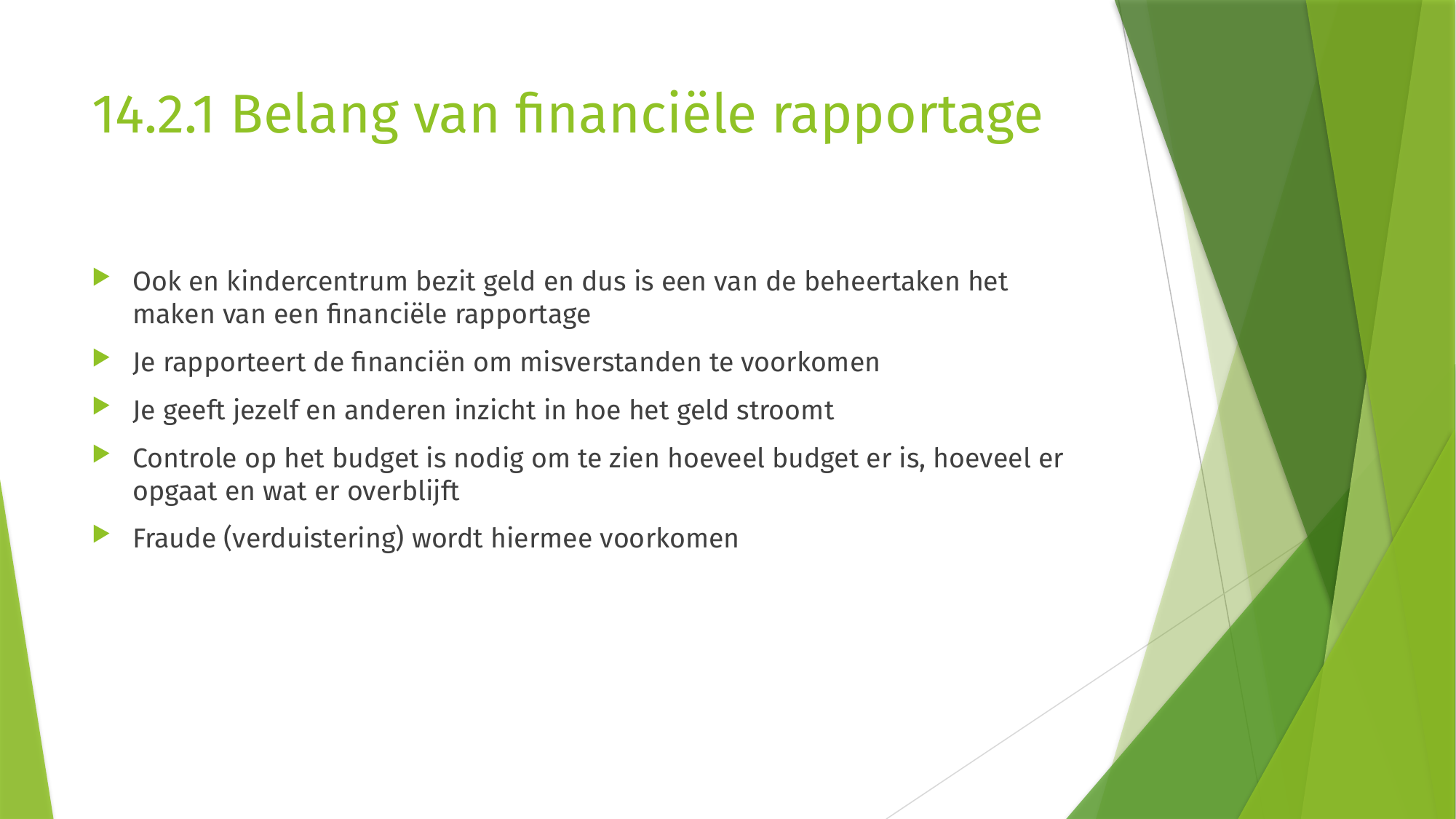

# 14.2.1 Belang van financiële rapportage
Ook en kindercentrum bezit geld en dus is een van de beheertaken het maken van een financiële rapportage
Je rapporteert de financiën om misverstanden te voorkomen
Je geeft jezelf en anderen inzicht in hoe het geld stroomt
Controle op het budget is nodig om te zien hoeveel budget er is, hoeveel er opgaat en wat er overblijft
Fraude (verduistering) wordt hiermee voorkomen